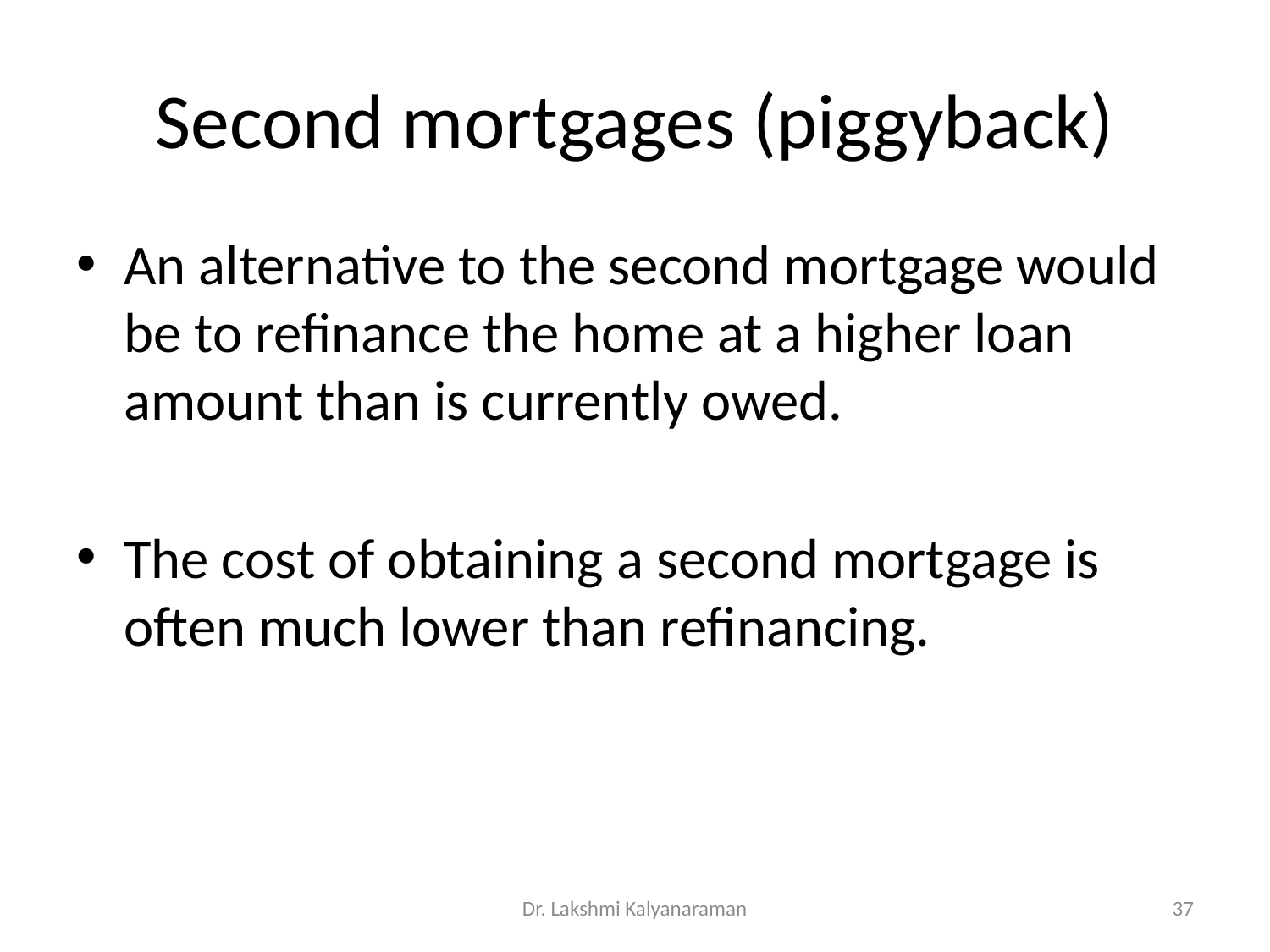

# Second mortgages (piggyback)
An alternative to the second mortgage would be to refinance the home at a higher loan amount than is currently owed.

The cost of obtaining a second mortgage is often much lower than refinancing.

Dr. Lakshmi Kalyanaraman
37